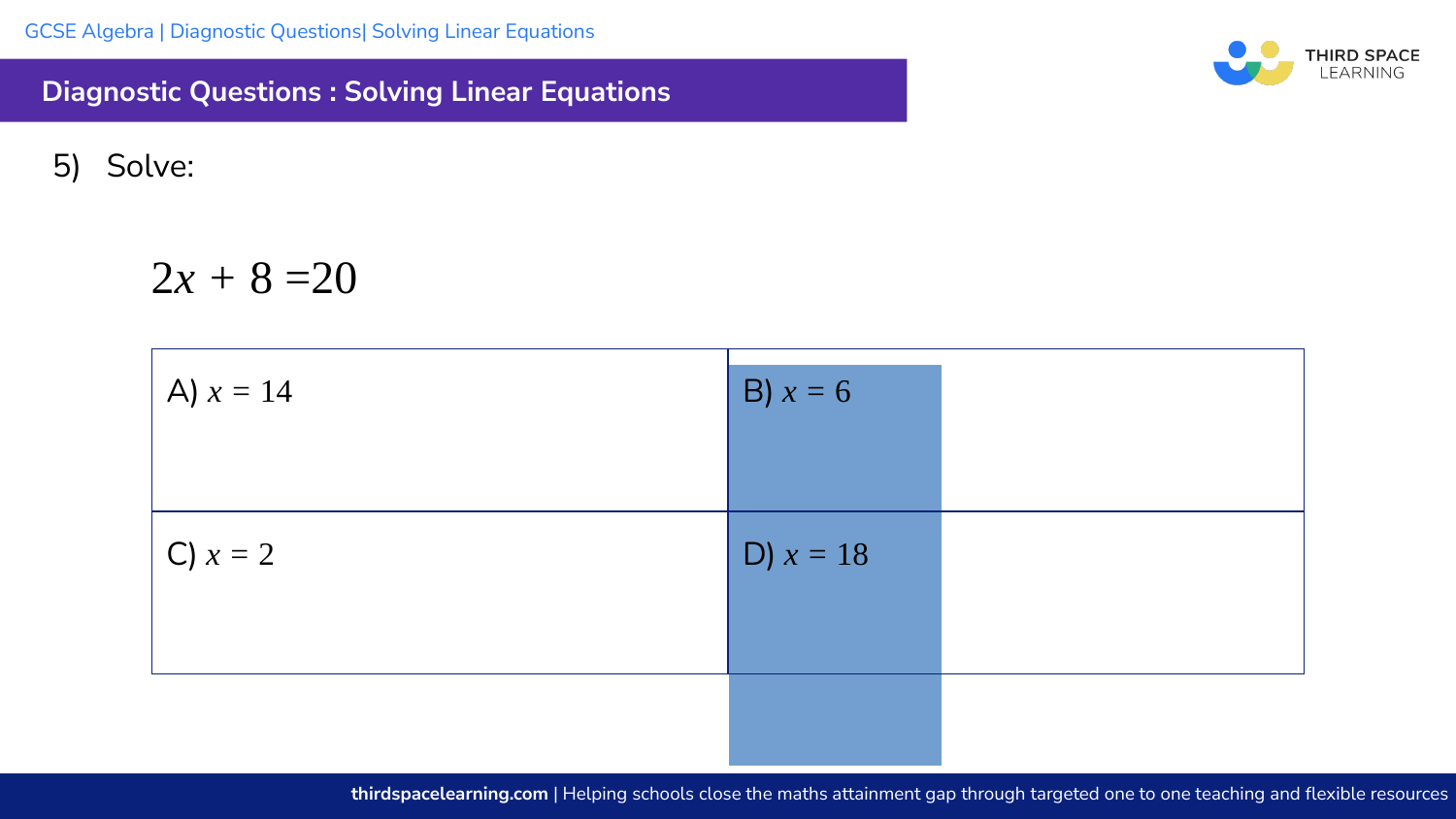

Diagnostic Questions : Solving Linear Equations
| 5) Solve: 2x + 8 =20 |  |  |  |  |
| --- | --- | --- | --- | --- |
|  |  |  |  |  |
| A) x = 14 | B) x = 6 |
| --- | --- |
| C) x = 2 | D) x = 18 |